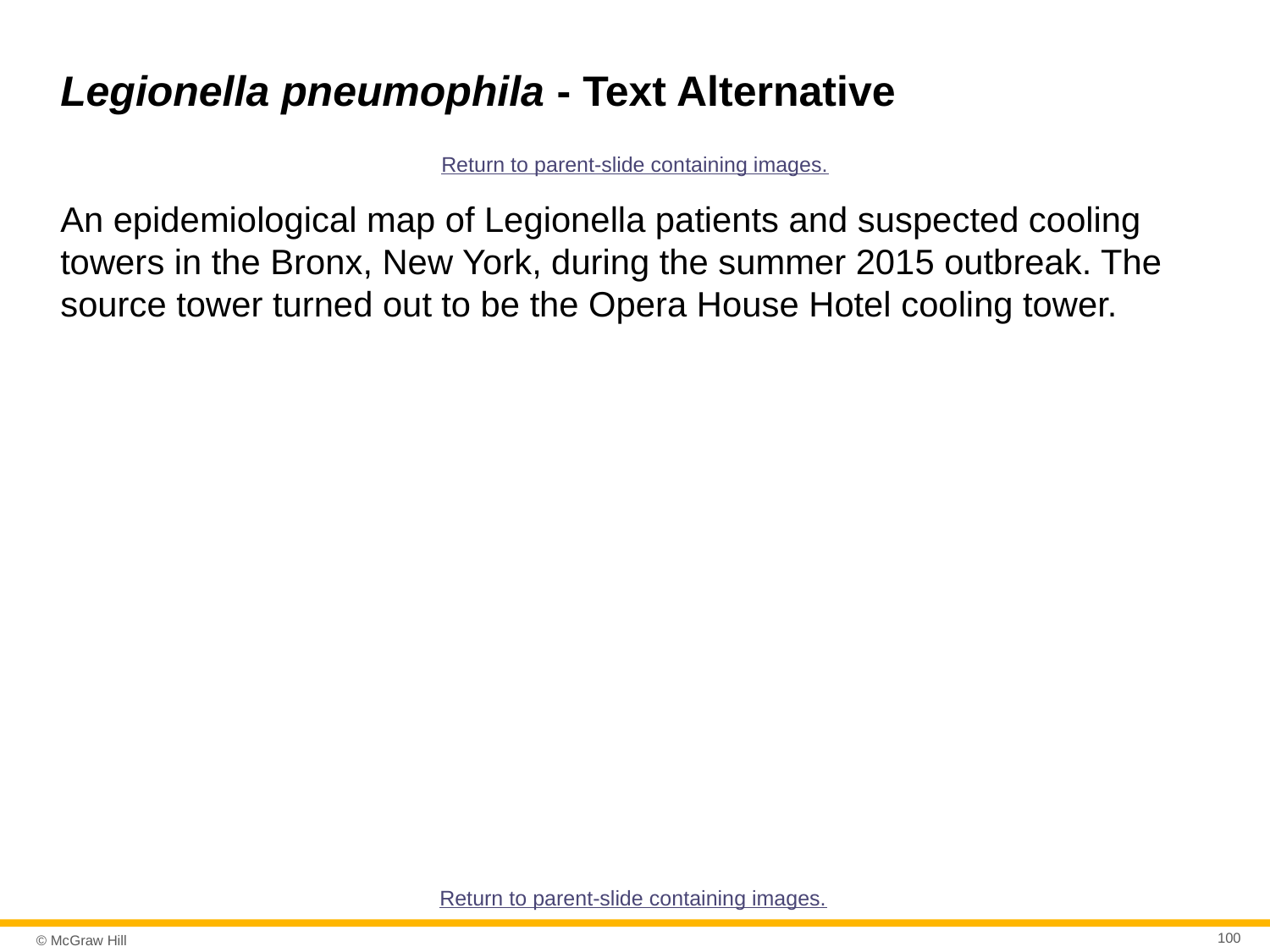

# Legionella pneumophila - Text Alternative
Return to parent-slide containing images.
An epidemiological map of Legionella patients and suspected cooling towers in the Bronx, New York, during the summer 2015 outbreak. The source tower turned out to be the Opera House Hotel cooling tower.
Return to parent-slide containing images.